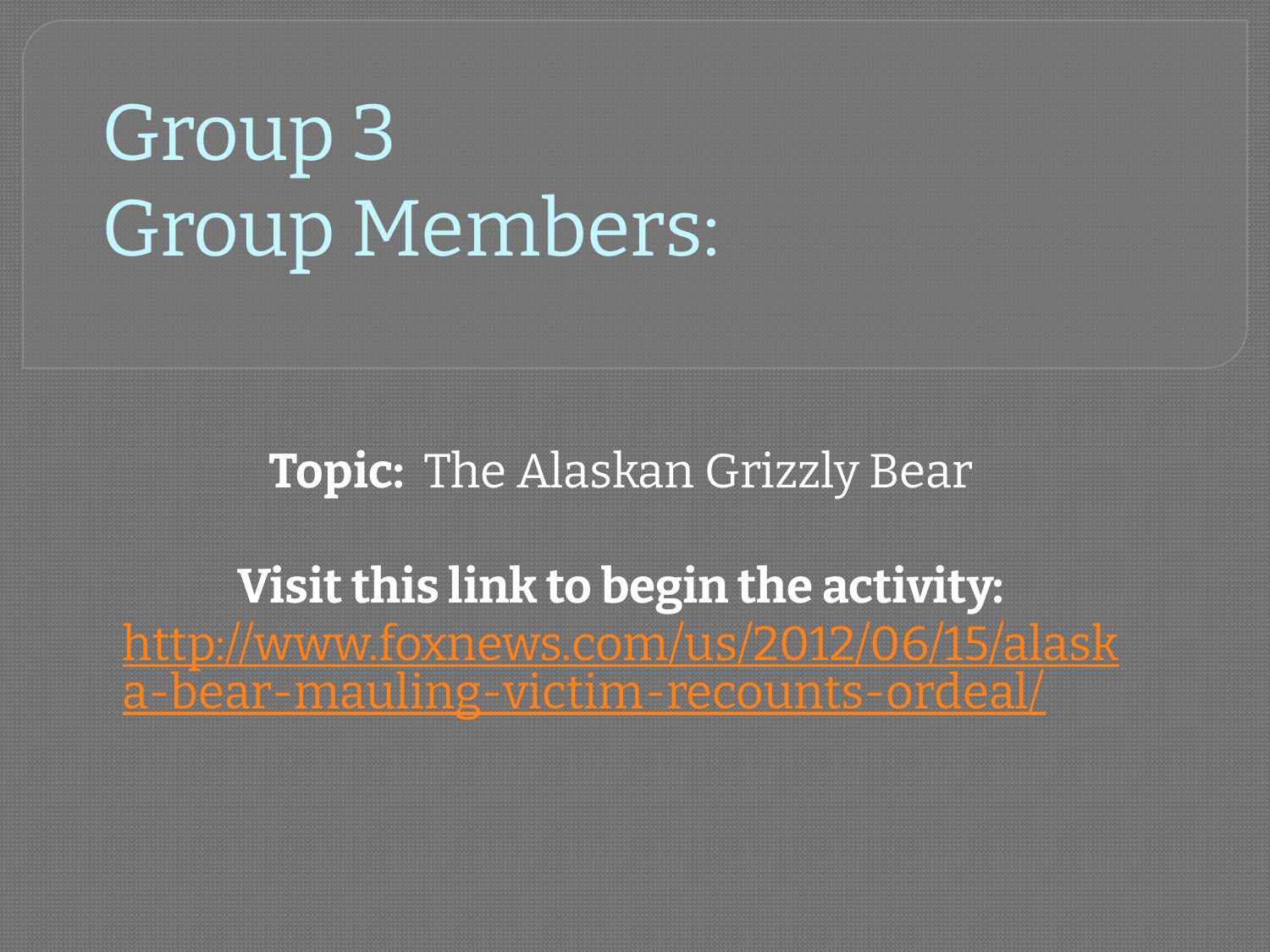

# Group 3 Group Members:
Topic:  The Alaskan Grizzly Bear

Visit this link to begin the activity:
http://www.foxnews.com/us/2012/06/15/alaska-bear-mauling-victim-recounts-ordeal/